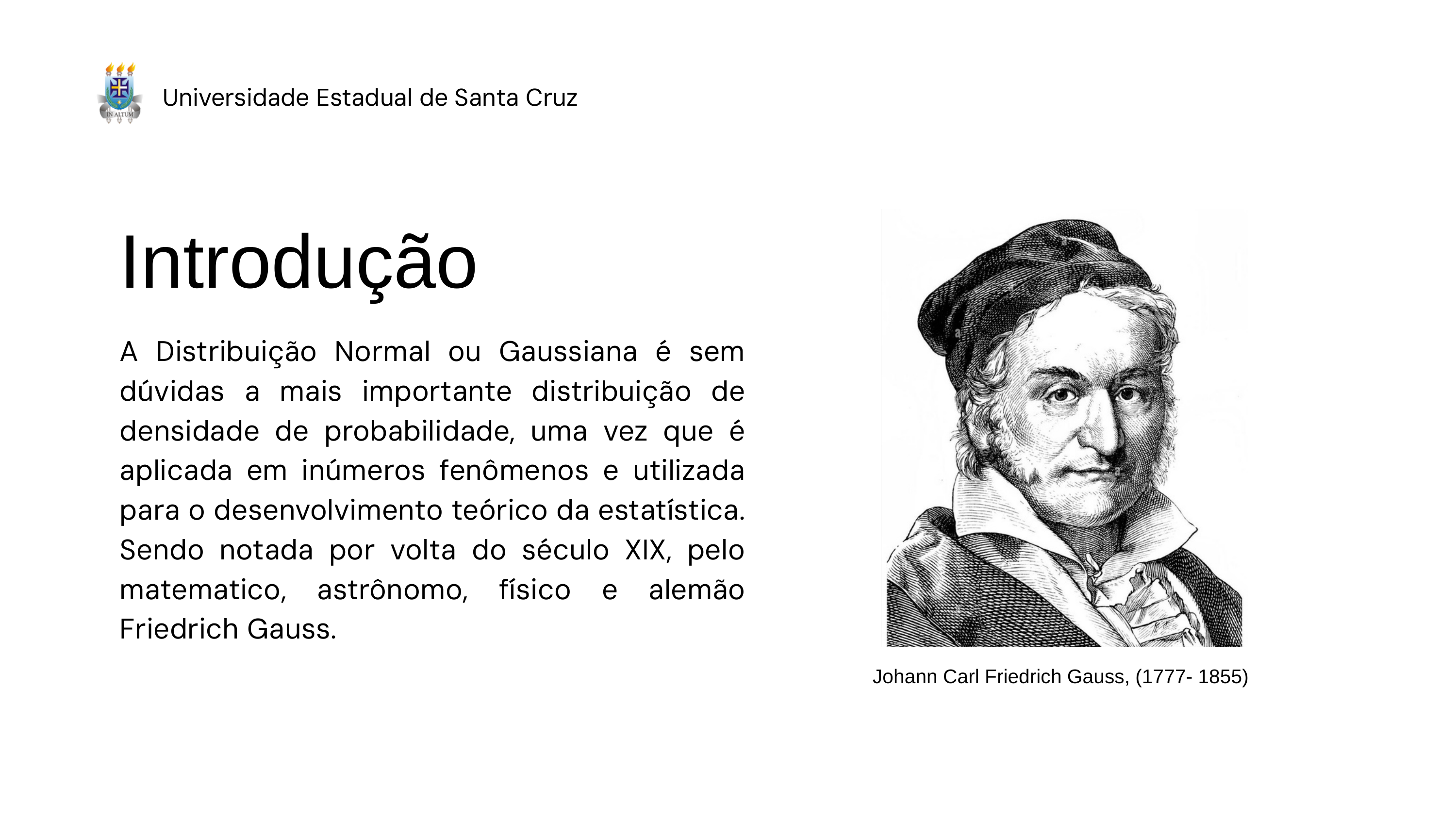

Universidade Estadual de Santa Cruz

Introdução
A Distribuição Normal ou Gaussiana é sem dúvidas a mais importante distribuição de densidade de probabilidade, uma vez que é aplicada em inúmeros fenômenos e utilizada para o desenvolvimento teórico da estatística. Sendo notada por volta do século XIX, pelo matematico, astrônomo, físico e alemão Friedrich Gauss.
Johann Carl Friedrich Gauss, (1777- 1855)